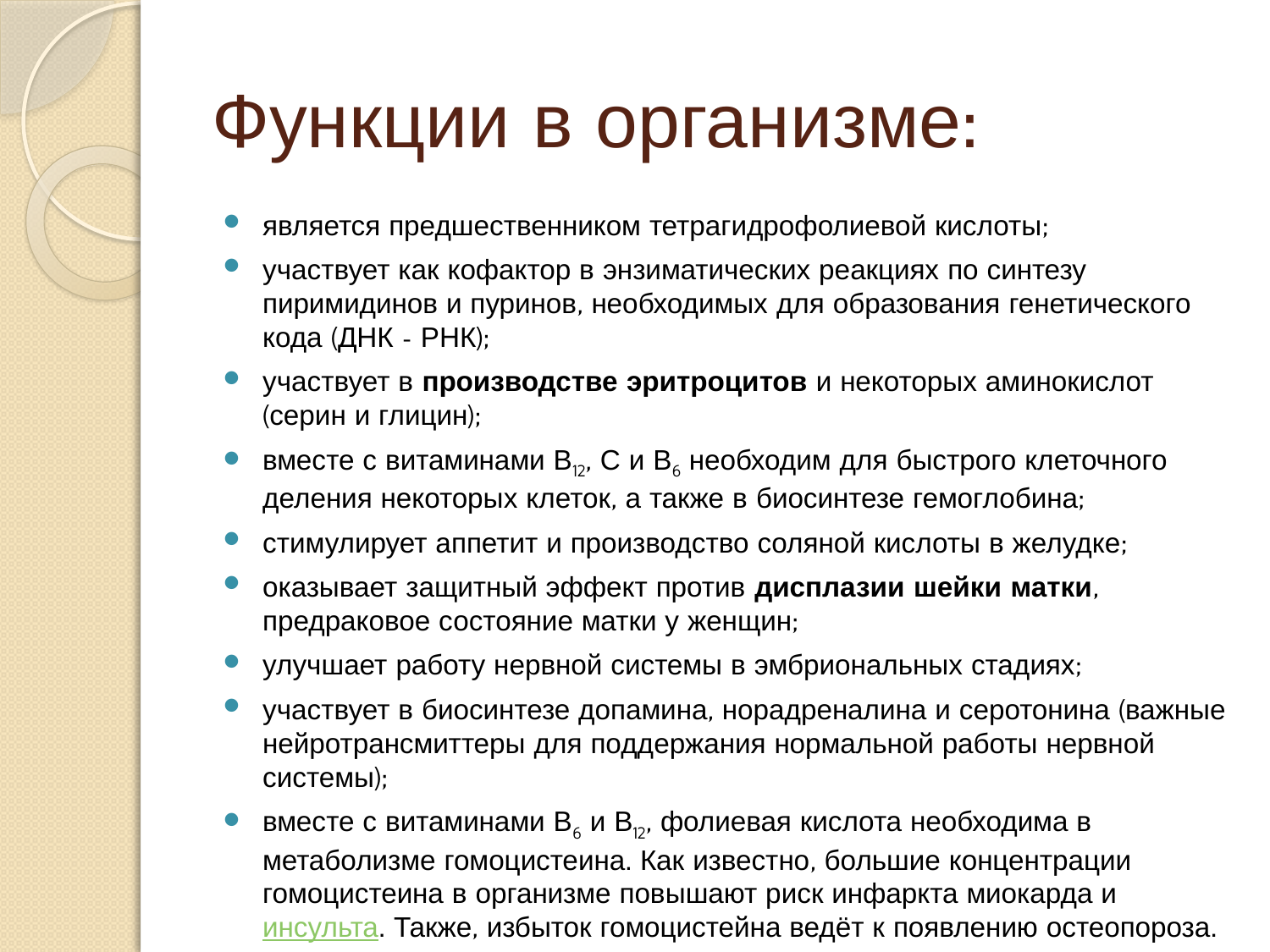

# Функции в организме:
является предшественником тетрагидрофолиевой кислоты;
участвует как кофактор в энзиматических реакциях по синтезу пиримидинов и пуринов, необходимых для образования генетического кода (ДНК - РНК);
участвует в производстве эритроцитов и некоторых аминокислот (серин и глицин);
вместе с витаминами В12, С и В6 необходим для быстрого клеточного деления некоторых клеток, а также в биосинтезе гемоглобина;
стимулирует аппетит и производство соляной кислоты в желудке;
оказывает защитный эффект против дисплазии шейки матки, предраковое состояние матки у женщин;
улучшает работу нервной системы в эмбриональных стадиях;
участвует в биосинтезе допамина, норадреналина и серотонина (важные нейротрансмиттеры для поддержания нормальной работы нервной системы);
вместе с витаминами В6 и В12, фолиевая кислота необходима в метаболизме гомоцистеина. Как известно, большие концентрации гомоцистеина в организме повышают риск инфаркта миокарда и инсульта. Также, избыток гомоцистейна ведёт к появлению остеопороза.